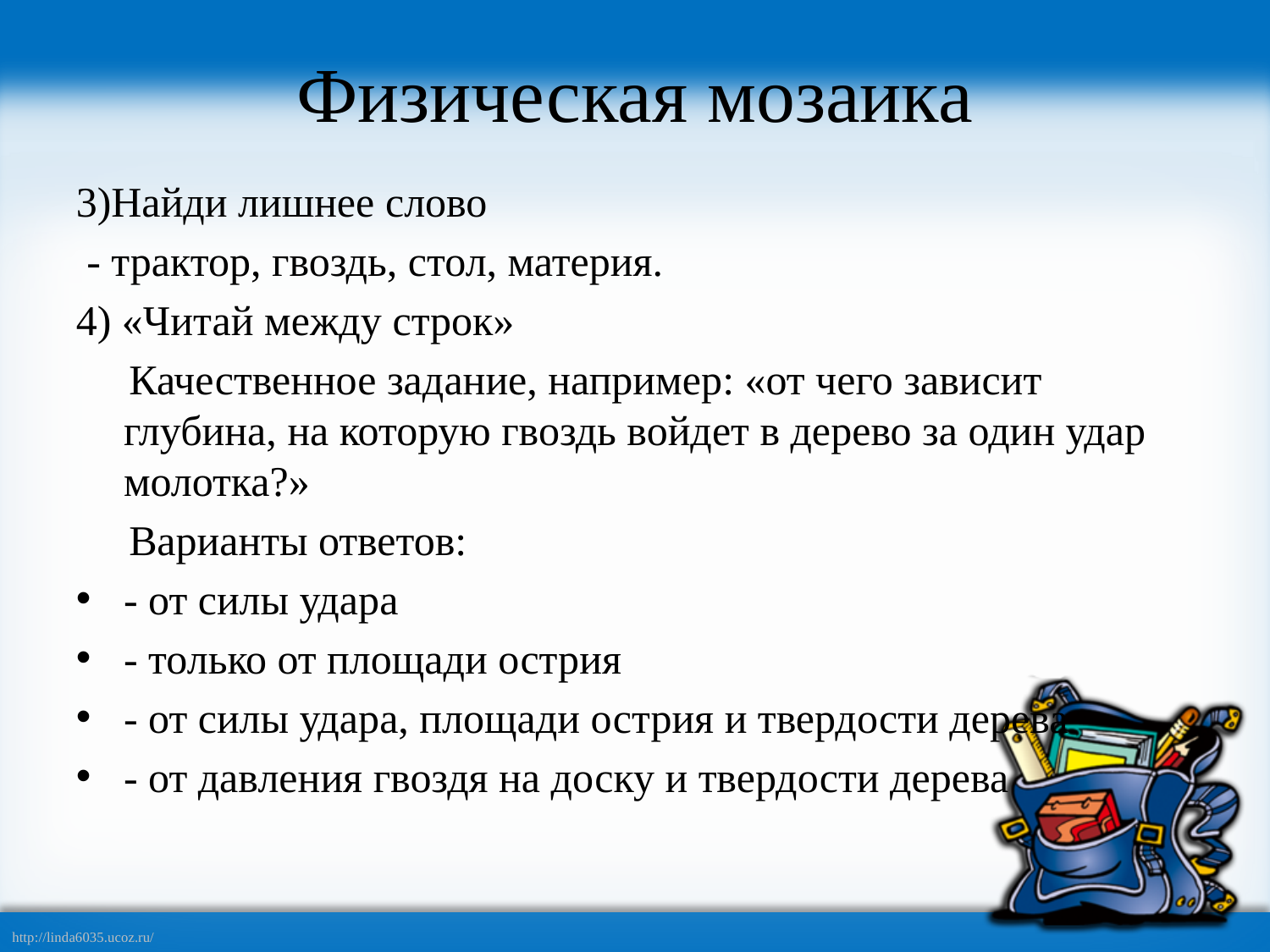

# Физическая мозаика
3)Найди лишнее слово
 - трактор, гвоздь, стол, материя.
4) «Читай между строк»
     Качественное задание, например: «от чего зависит глубина, на которую гвоздь войдет в дерево за один удар молотка?»
     Варианты ответов:
- от силы удара
- только от площади острия
- от силы удара, площади острия и твердости дерева
- от давления гвоздя на доску и твердости дерева